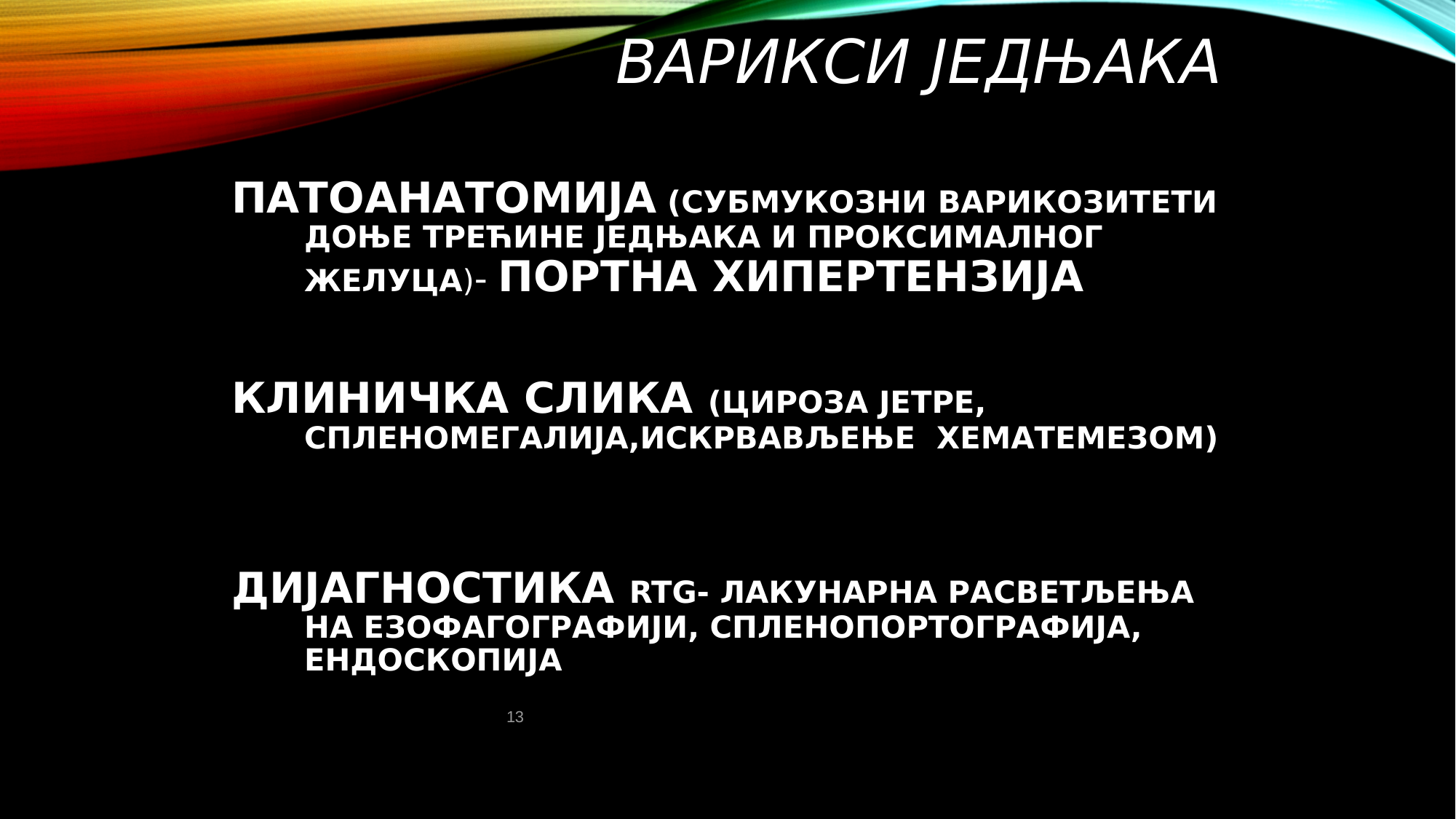

# ВАРИКСИ ЈЕДЊАКА
ПАТОАНАТОМИЈА (СУБМУКОЗНИ ВАРИКОЗИТЕТИ ДОЊЕ ТРЕЋИНЕ ЈЕДЊАКА И ПРОКСИМАЛНОГ ЖЕЛУЦА)- ПОРТНА ХИПЕРТЕНЗИЈА

КЛИНИЧКА СЛИКА (ЦИРОЗА ЈЕТРЕ, СПЛЕНОМЕГАЛИЈА,ИСКРВАВЉЕЊЕ  ХЕМАТЕМЕЗОМ)

ДИЈАГНОСТИКА RTG- ЛАКУНАРНА РАСВЕТЉЕЊА НА ЕЗОФАГОГРАФИЈИ, СПЛЕНОПОРТОГРАФИЈА,  ЕНДОСКОПИЈА

13